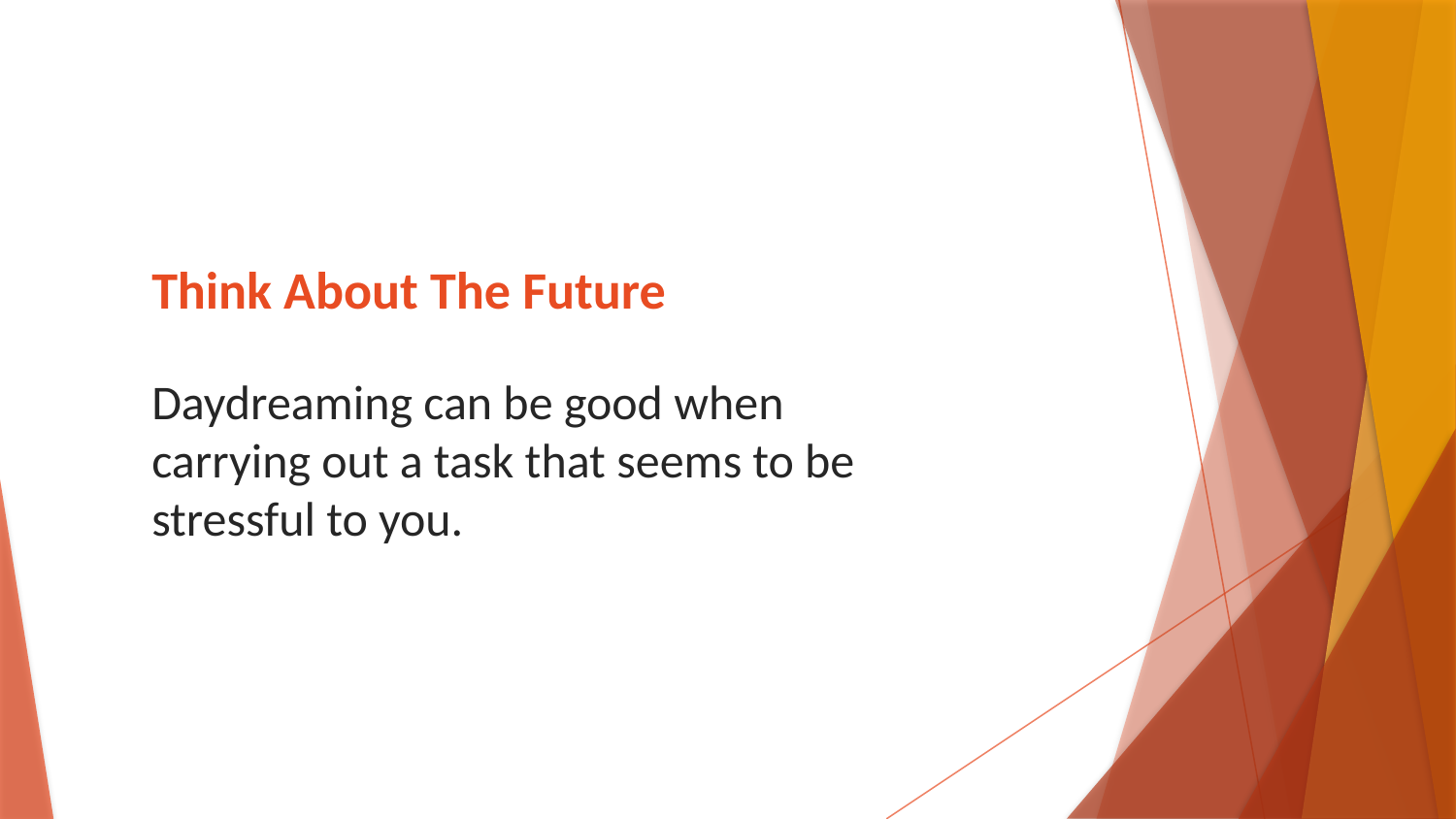

# Think About The Future
Daydreaming can be good when carrying out a task that seems to be stressful to you.